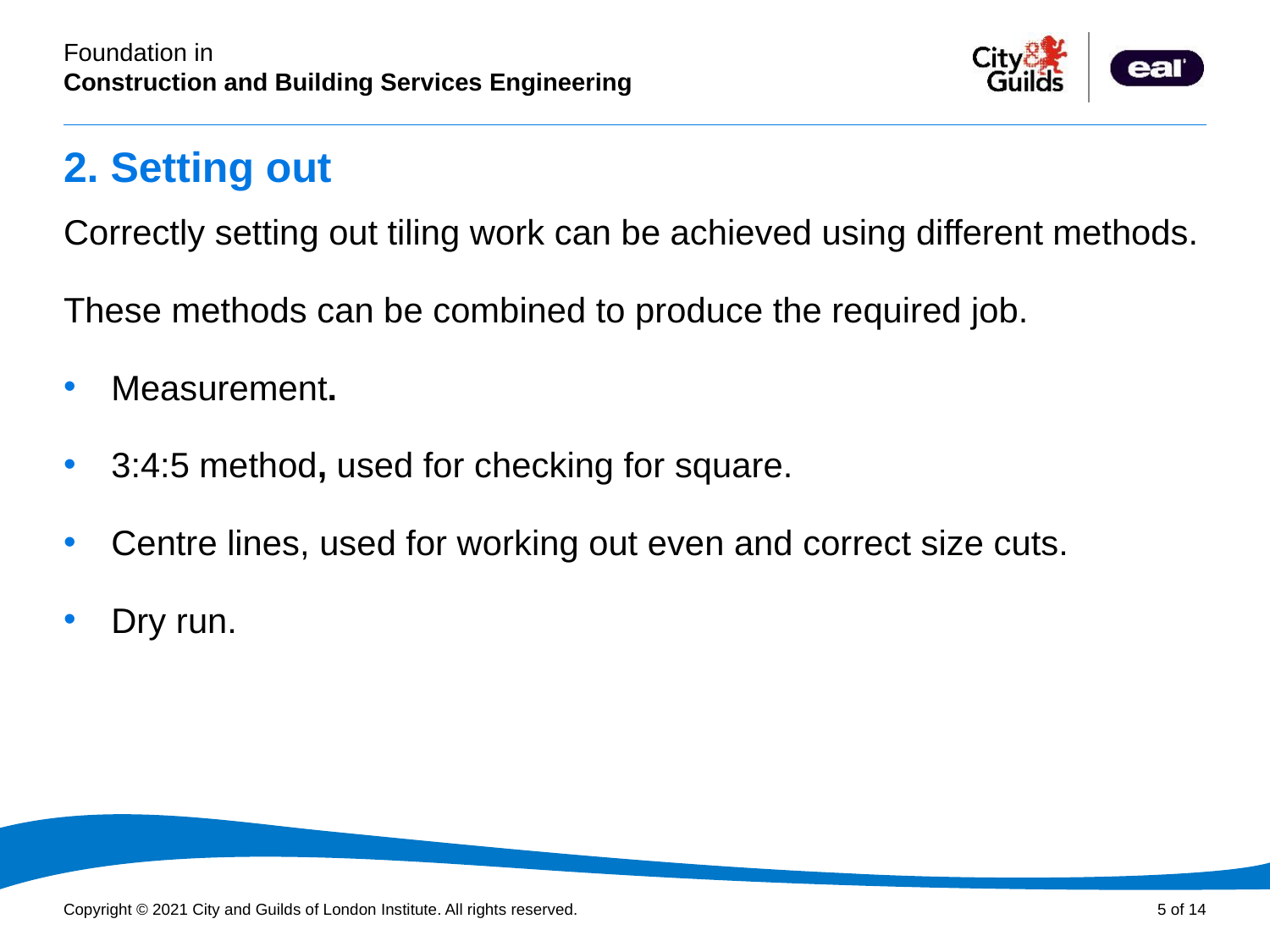

# 2. Setting out
Correctly setting out tiling work can be achieved using different methods.
These methods can be combined to produce the required job.
Measurement.
3:4:5 method, used for checking for square.
Centre lines, used for working out even and correct size cuts.
Dry run.